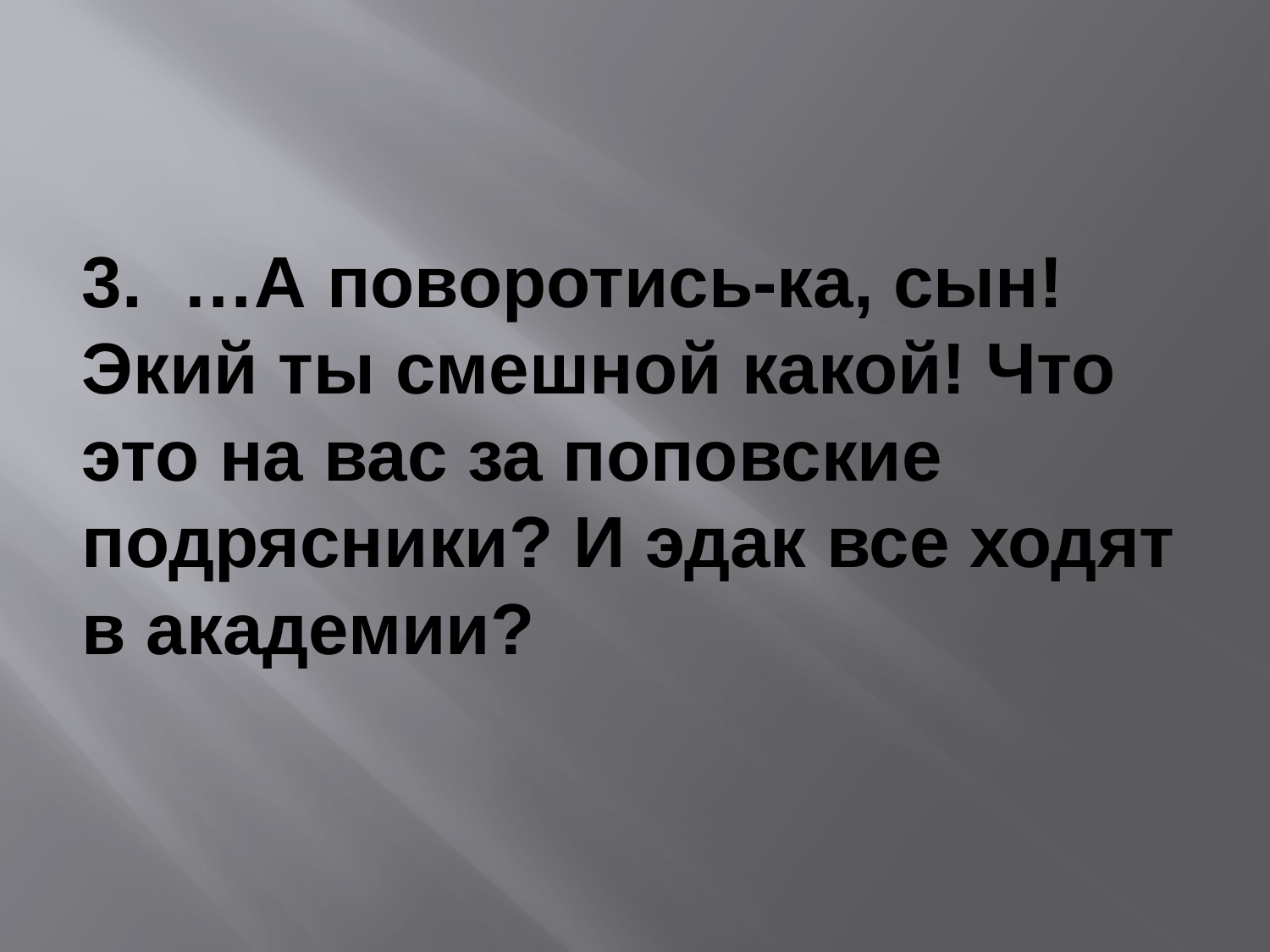

# 3.  …А поворотись-ка, сын! Экий ты смешной какой! Что это на вас за поповские подрясники? И эдак все ходят в академии?